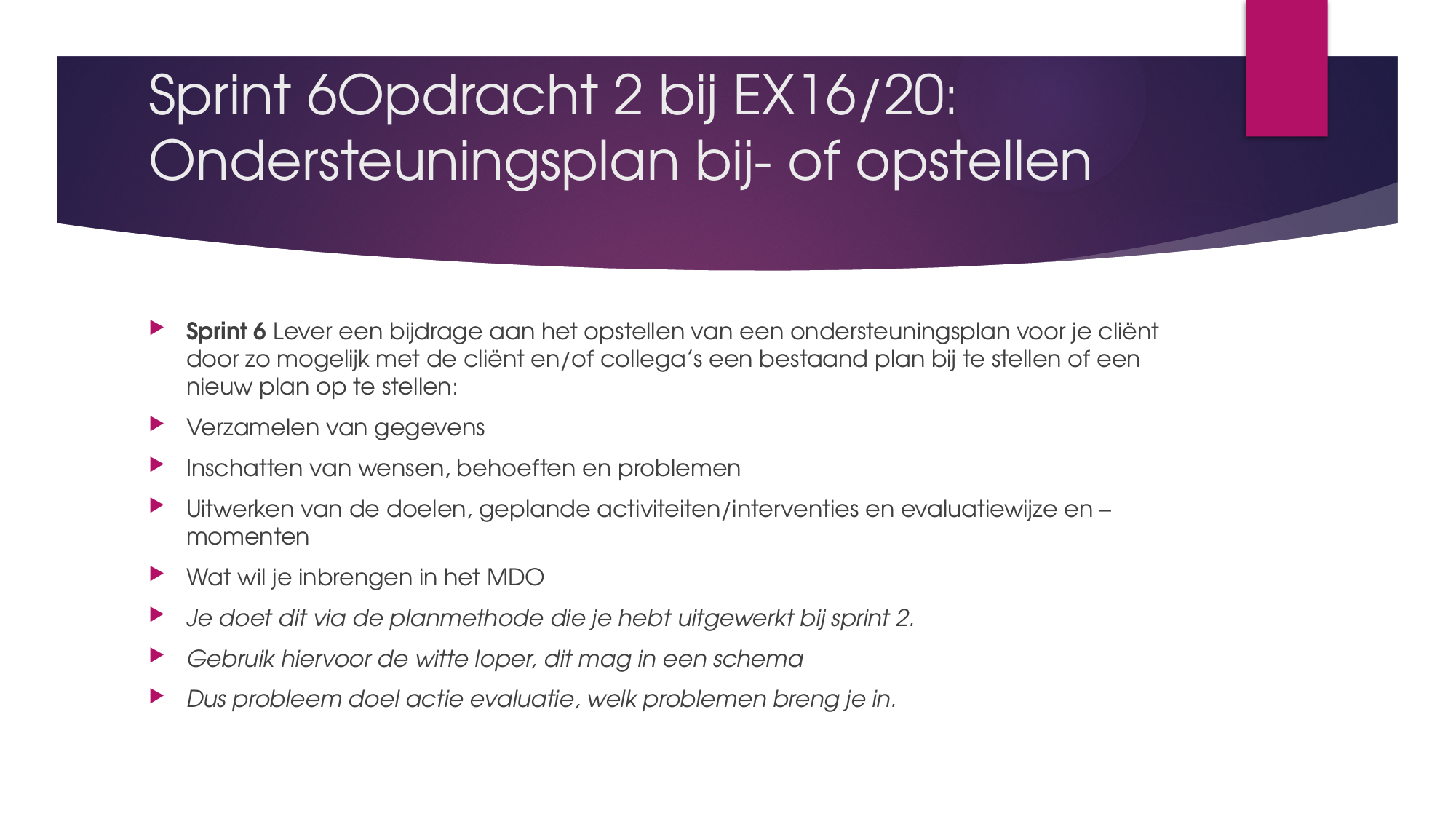

# Sprint 6Opdracht 2 bij EX16/20: Ondersteuningsplan bij- of opstellen
Sprint 6 Lever een bijdrage aan het opstellen van een ondersteuningsplan voor je cliënt door zo mogelijk met de cliënt en/of collega’s een bestaand plan bij te stellen of een nieuw plan op te stellen:
Verzamelen van gegevens
Inschatten van wensen, behoeften en problemen
Uitwerken van de doelen, geplande activiteiten/interventies en evaluatiewijze en –momenten
Wat wil je inbrengen in het MDO
Je doet dit via de planmethode die je hebt uitgewerkt bij sprint 2.
Gebruik hiervoor de witte loper, dit mag in een schema
Dus probleem doel actie evaluatie, welk problemen breng je in.